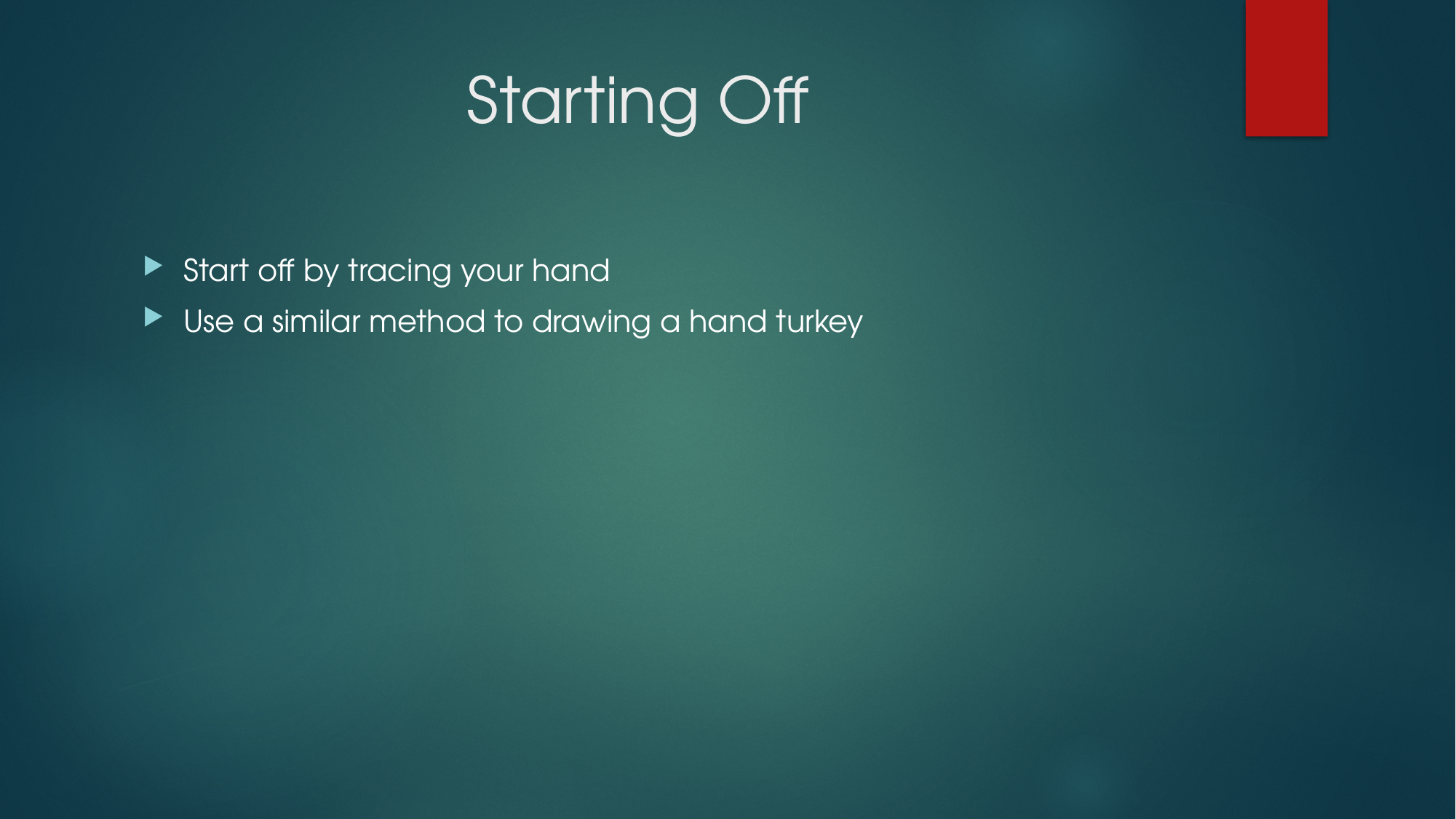

# Starting Off
Start off by tracing your hand
Use a similar method to drawing a hand turkey